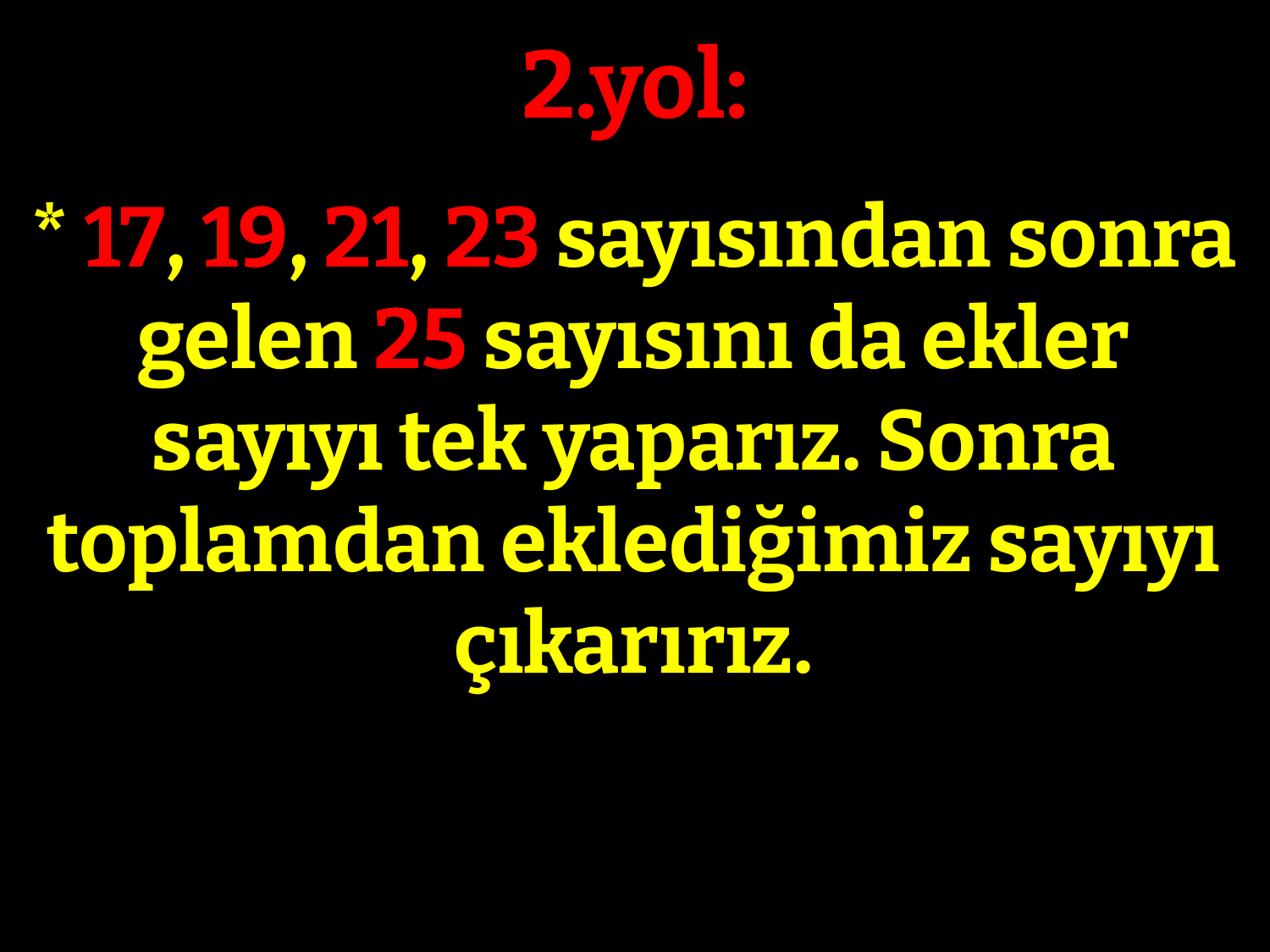

2.yol:
* 17, 19, 21, 23 sayısından sonra gelen 25 sayısını da ekler sayıyı tek yaparız. Sonra toplamdan eklediğimiz sayıyı çıkarırız.
#